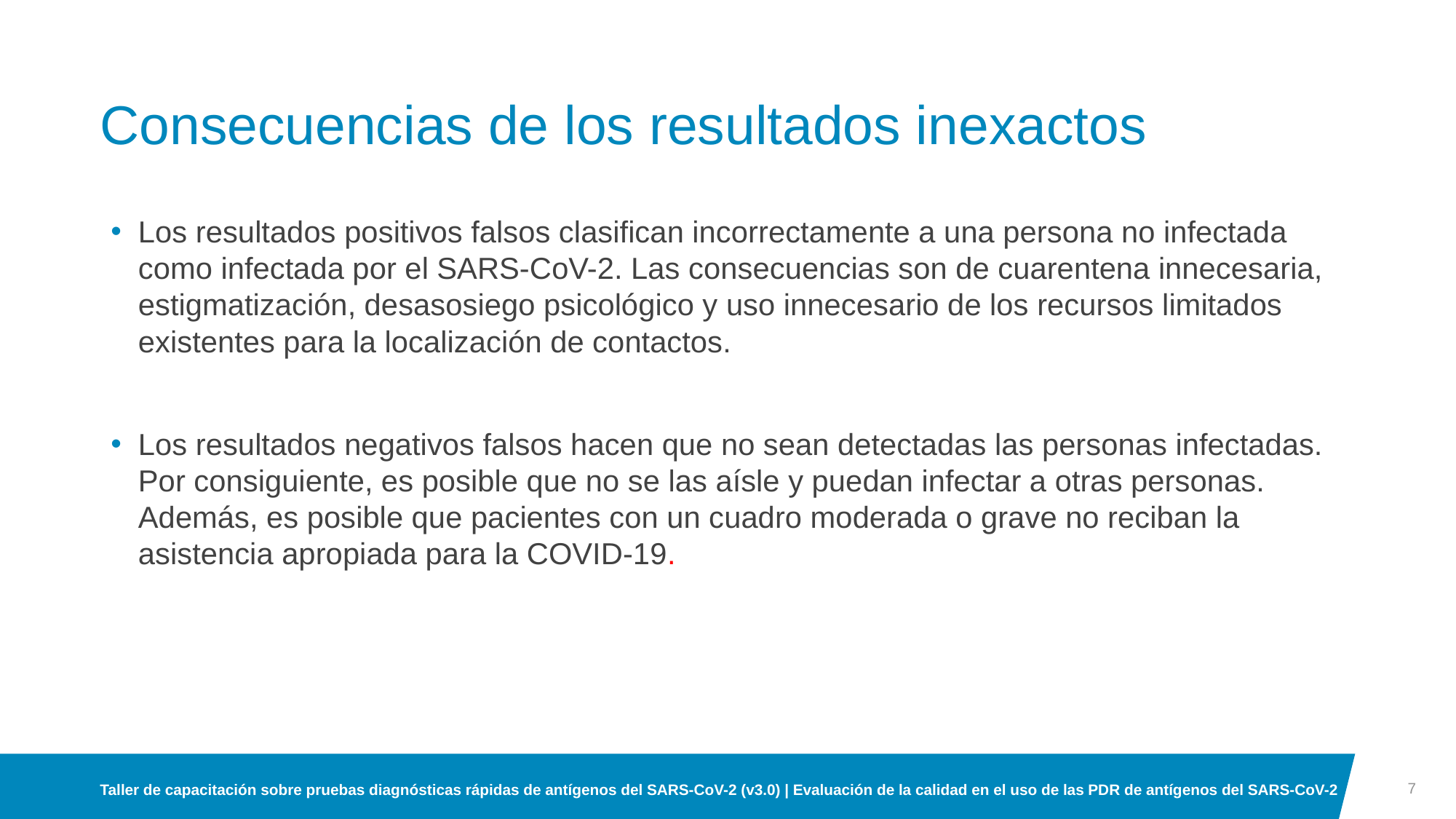

# Consecuencias de los resultados inexactos
Los resultados positivos falsos clasifican incorrectamente a una persona no infectada como infectada por el SARS-CoV-2. Las consecuencias son de cuarentena innecesaria, estigmatización, desasosiego psicológico y uso innecesario de los recursos limitados existentes para la localización de contactos.

Los resultados negativos falsos hacen que no sean detectadas las personas infectadas. Por consiguiente, es posible que no se las aísle y puedan infectar a otras personas. Además, es posible que pacientes con un cuadro moderada o grave no reciban la asistencia apropiada para la COVID-19.

7
Taller de capacitación sobre pruebas diagnósticas rápidas de antígenos del SARS-CoV-2 (v3.0) | Evaluación de la calidad en el uso de las PDR de antígenos del SARS-CoV-2